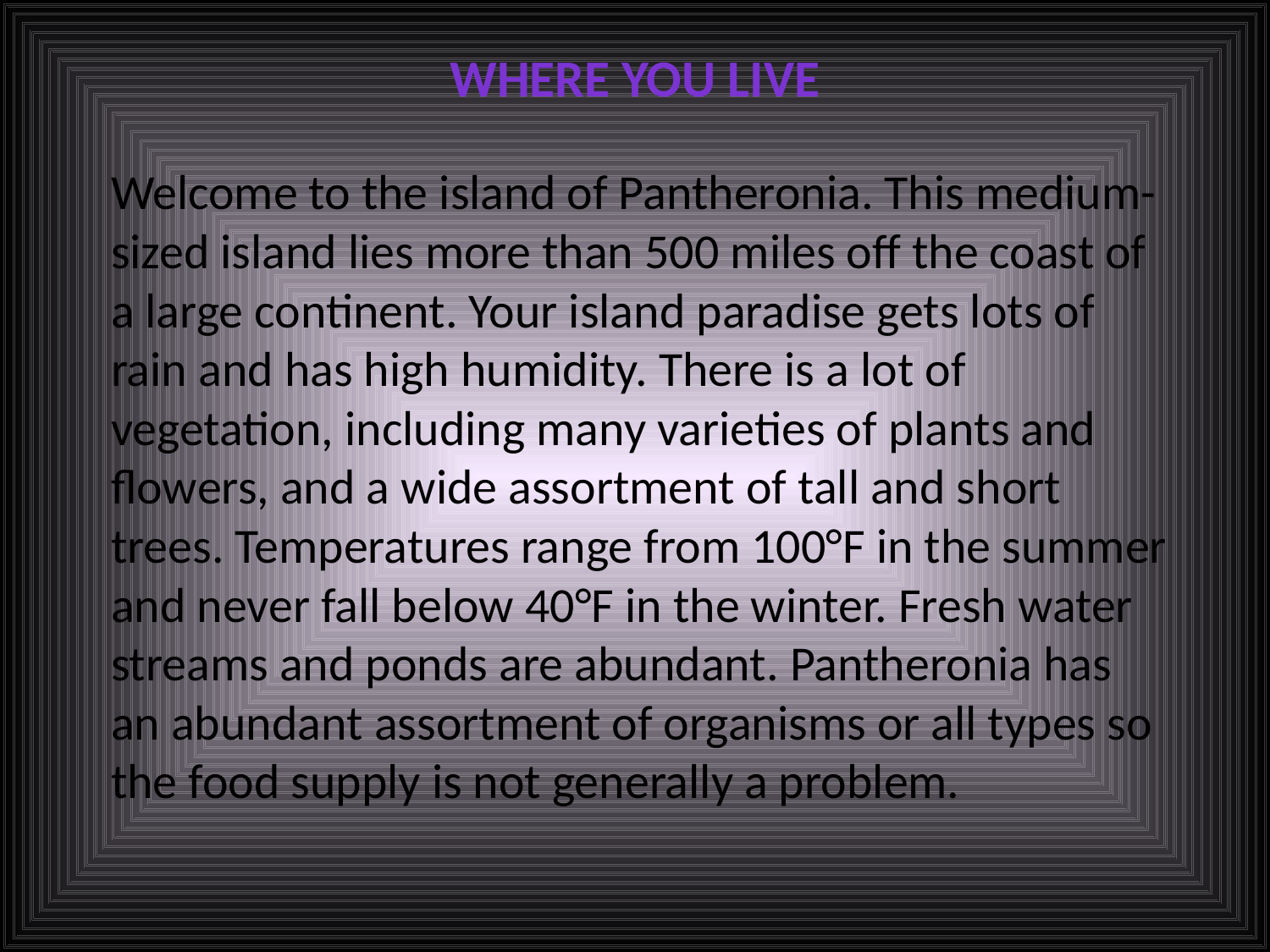

# Where you live
Welcome to the island of Pantheronia. This medium-sized island lies more than 500 miles off the coast of a large continent. Your island paradise gets lots of rain and has high humidity. There is a lot of vegetation, including many varieties of plants and flowers, and a wide assortment of tall and short trees. Temperatures range from 100°F in the summer and never fall below 40°F in the winter. Fresh water streams and ponds are abundant. Pantheronia has an abundant assortment of organisms or all types so the food supply is not generally a problem.